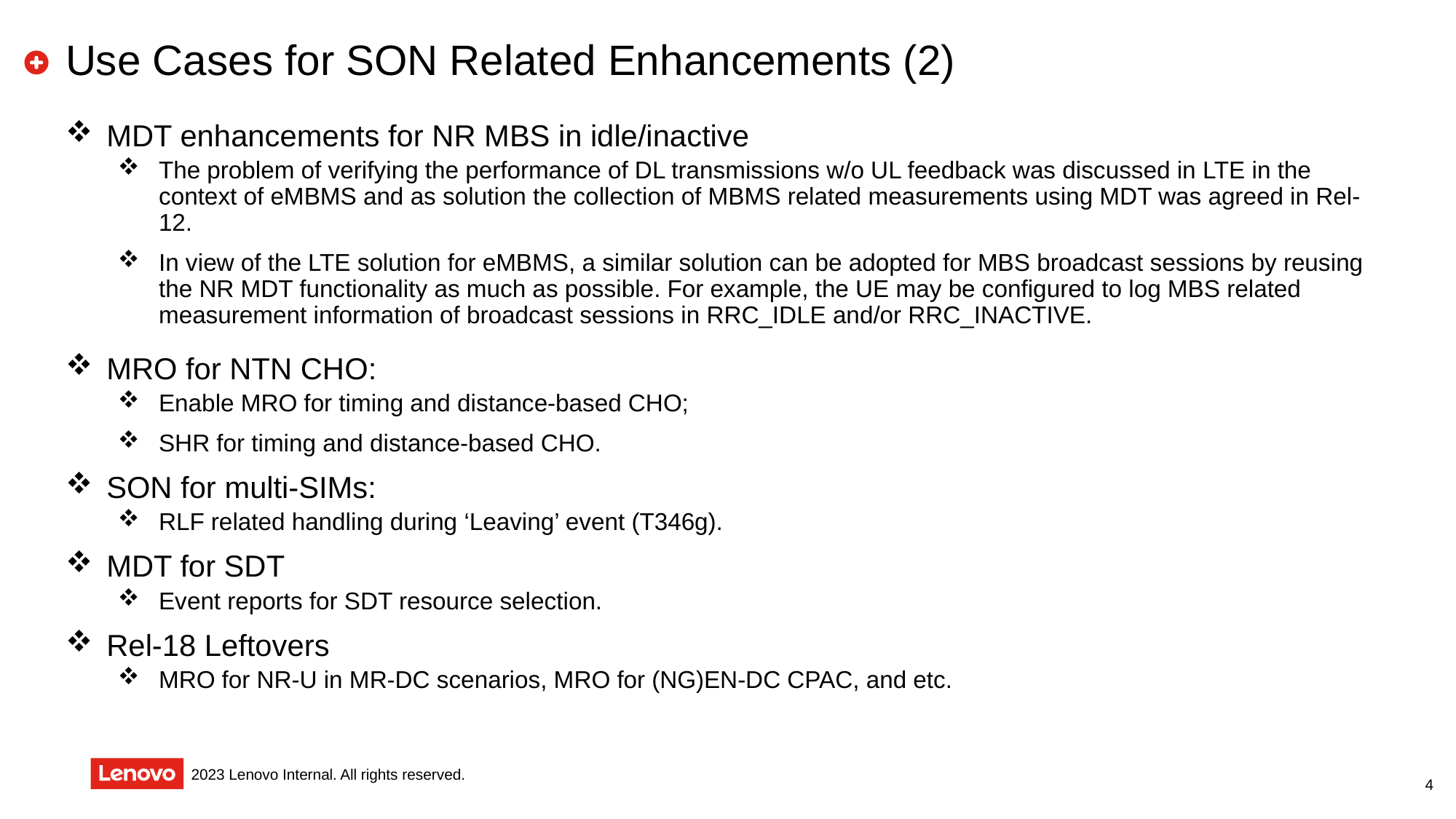

# Use Cases for SON Related Enhancements (2)
MDT enhancements for NR MBS in idle/inactive
The problem of verifying the performance of DL transmissions w/o UL feedback was discussed in LTE in the context of eMBMS and as solution the collection of MBMS related measurements using MDT was agreed in Rel-12.
In view of the LTE solution for eMBMS, a similar solution can be adopted for MBS broadcast sessions by reusing the NR MDT functionality as much as possible. For example, the UE may be configured to log MBS related measurement information of broadcast sessions in RRC_IDLE and/or RRC_INACTIVE.
MRO for NTN CHO:
Enable MRO for timing and distance-based CHO;
SHR for timing and distance-based CHO.
SON for multi-SIMs:
RLF related handling during ‘Leaving’ event (T346g).
MDT for SDT
Event reports for SDT resource selection.
Rel-18 Leftovers
MRO for NR-U in MR-DC scenarios, MRO for (NG)EN-DC CPAC, and etc.